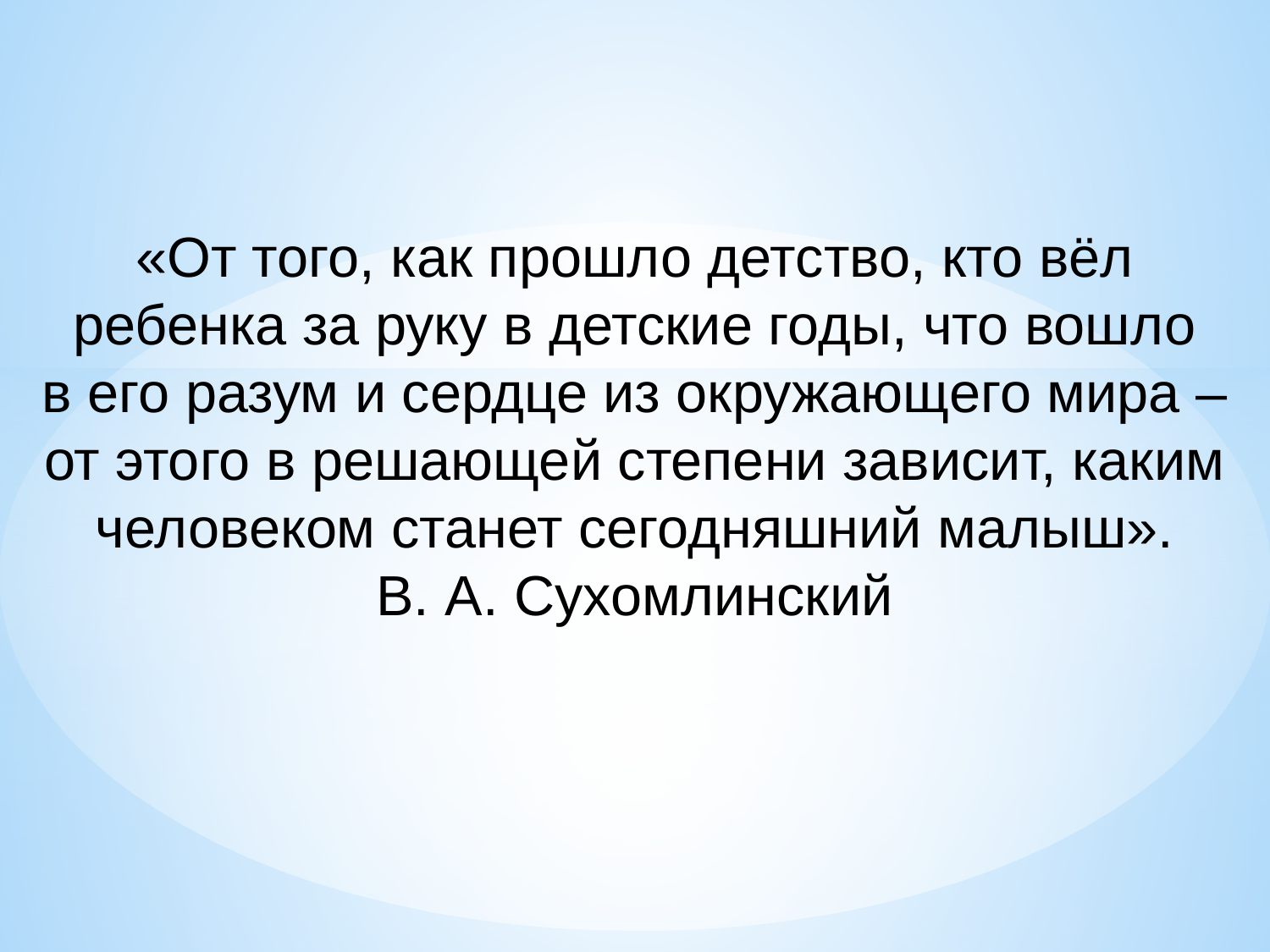

«От того, как прошло детство, кто вёл
ребенка за руку в детские годы, что вошло
в его разум и сердце из окружающего мира –
от этого в решающей степени зависит, каким
человеком станет сегодняшний малыш».
В. А. Сухомлинский